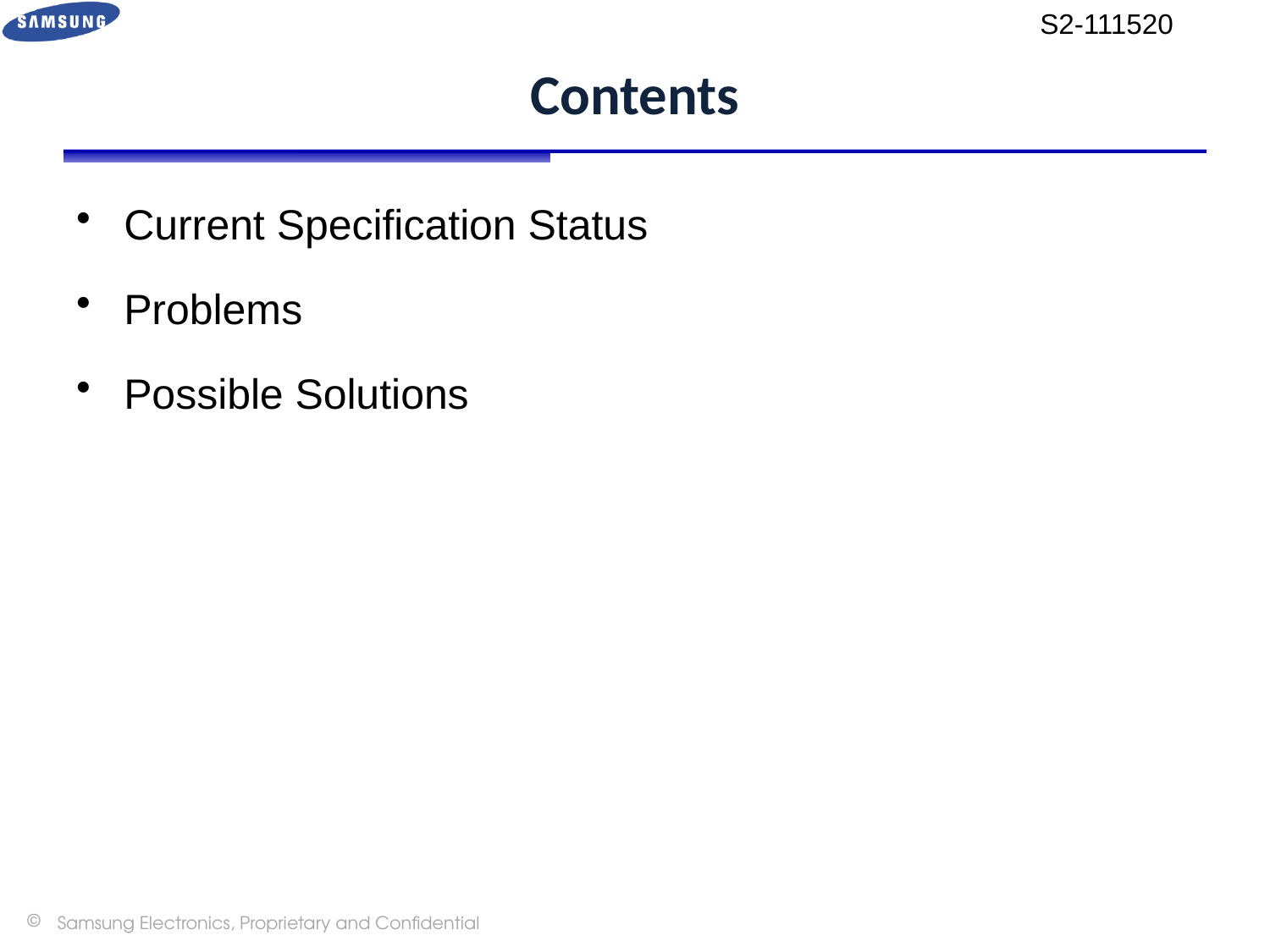

S2-111520
# Contents
Current Specification Status
Problems
Possible Solutions